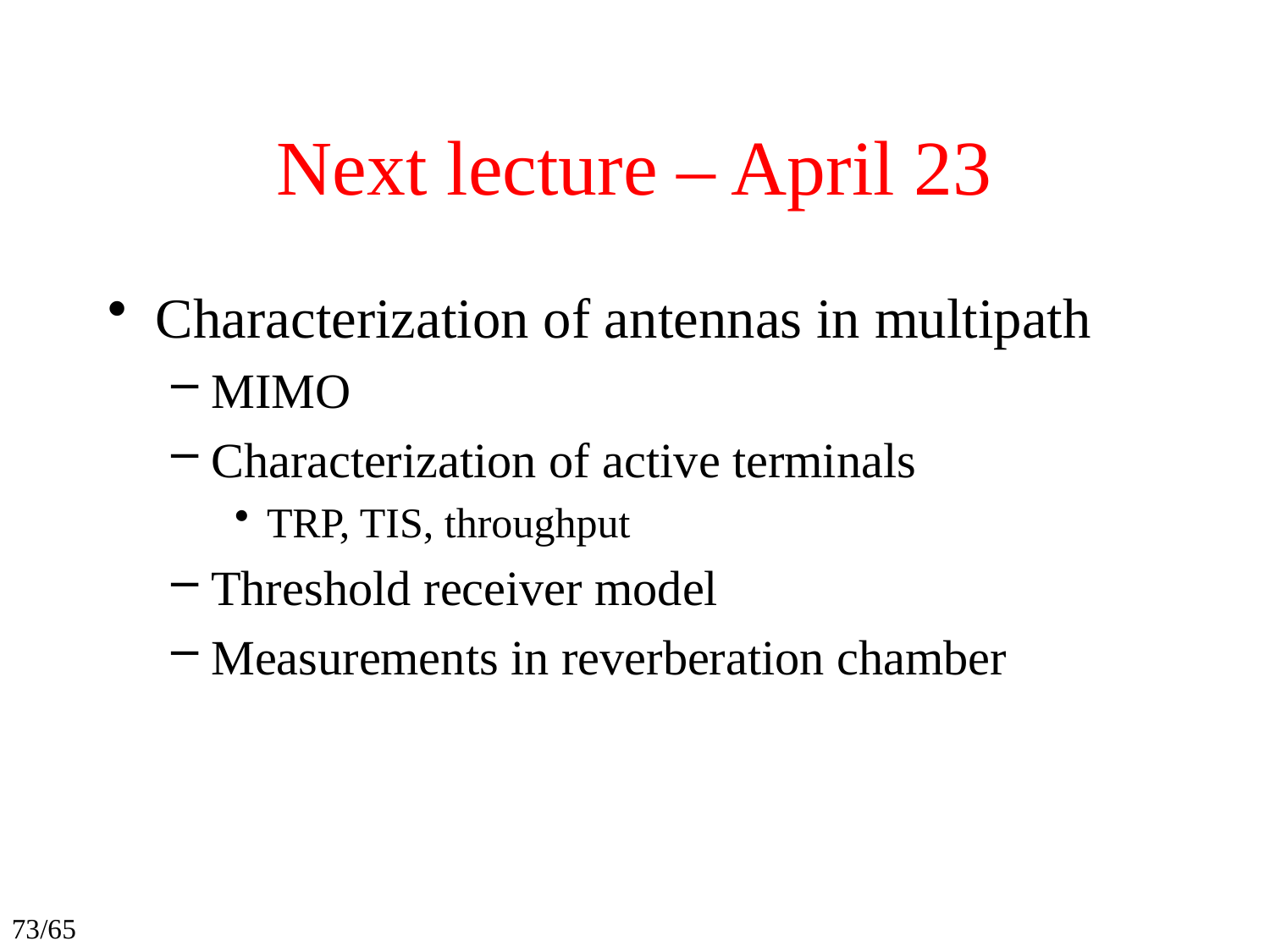

# Next lecture – April 23
Characterization of antennas in multipath
MIMO
Characterization of active terminals
TRP, TIS, throughput
Threshold receiver model
Measurements in reverberation chamber